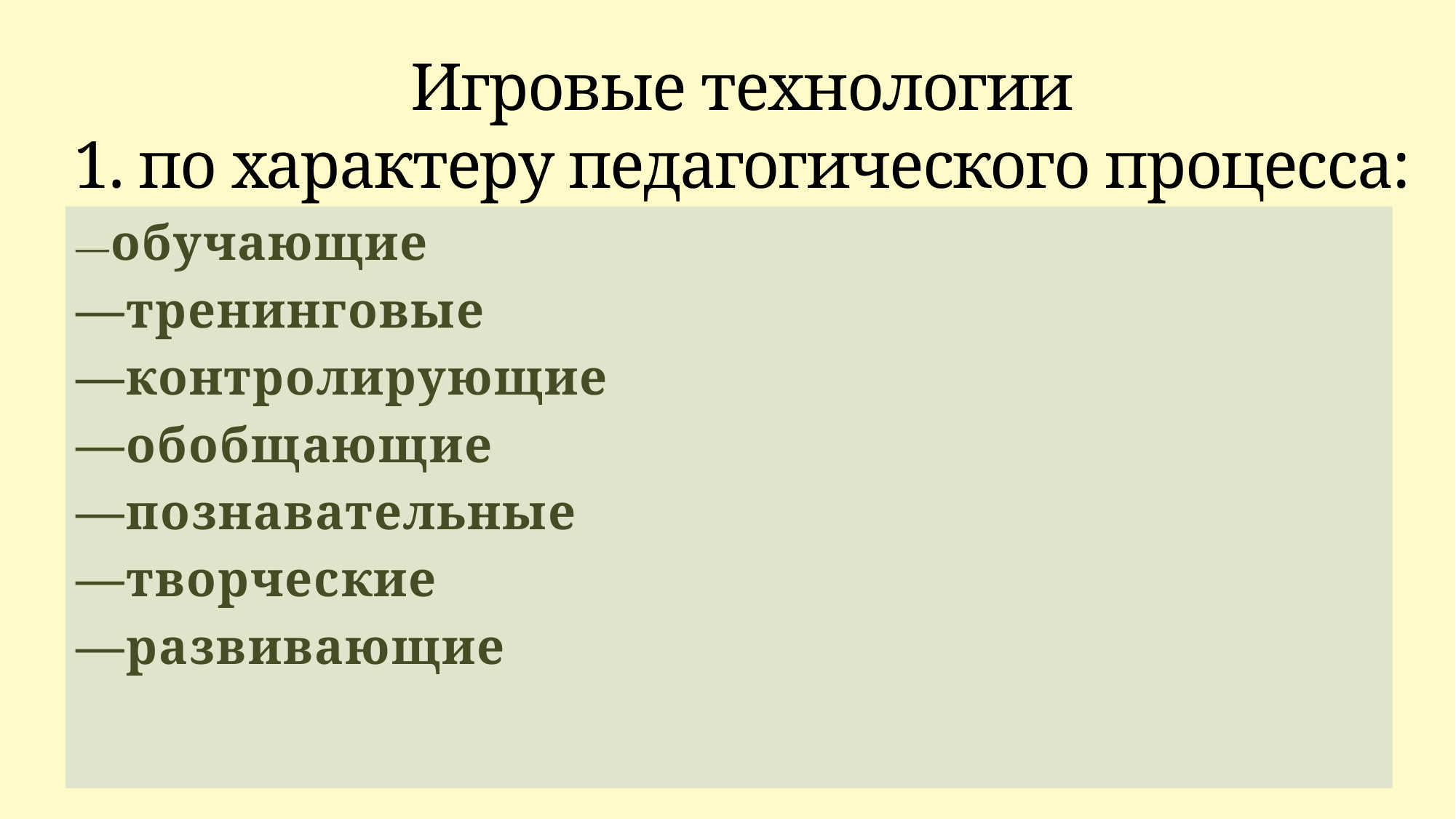

# Игровые технологии 1. по характеру педагогического процесса:
—обучающие
—тренинговые
—контролирующие
—обобщающие
—познавательные
—творческие
—развивающие